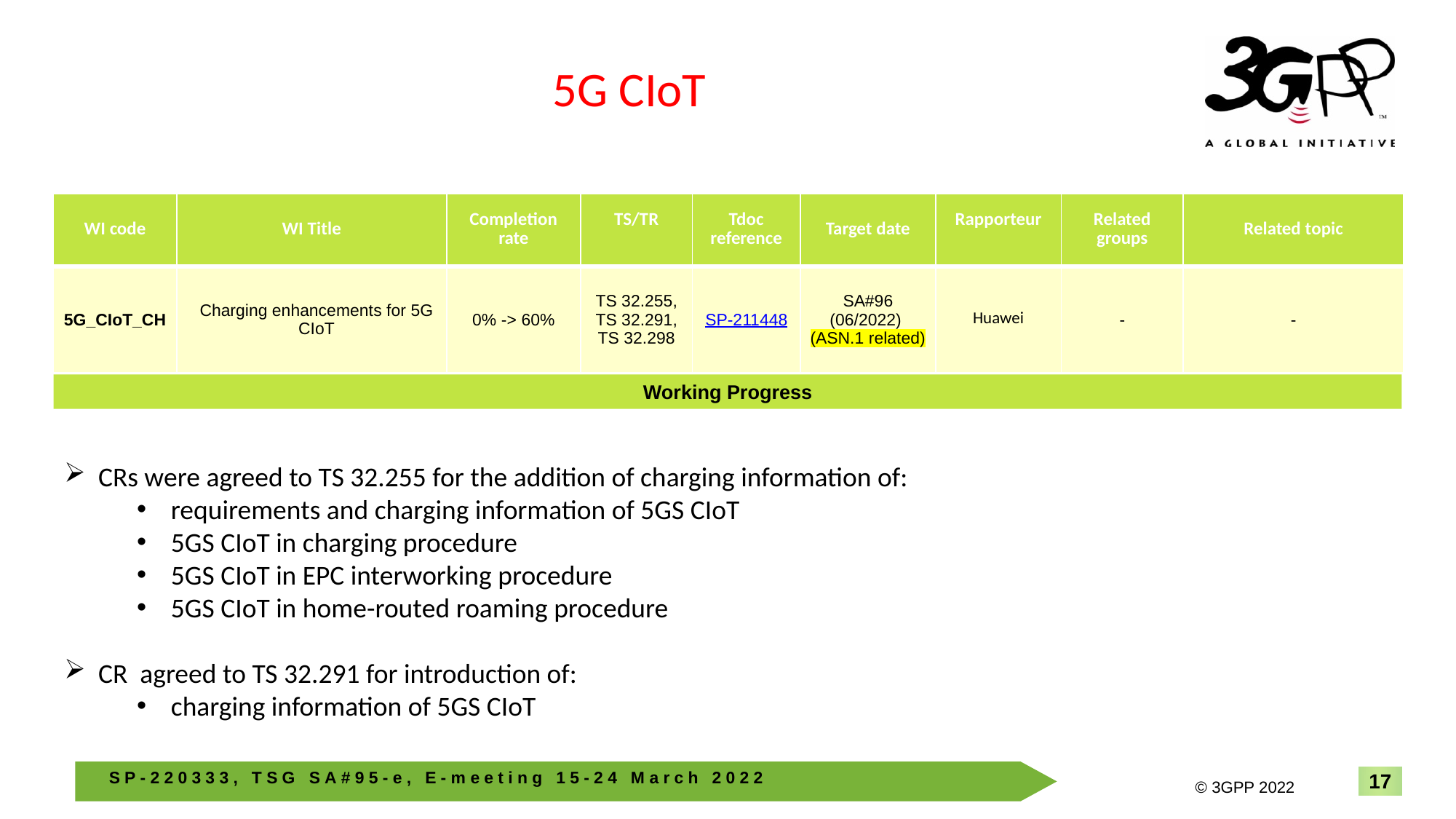

5G CIoT
| WI code | WI Title | Completion rate | TS/TR | Tdoc reference | Target date | Rapporteur | Related groups | Related topic |
| --- | --- | --- | --- | --- | --- | --- | --- | --- |
| 5G\_CIoT\_CH | Charging enhancements for 5G CIoT | 0% -> 60% | TS 32.255, TS 32.291, TS 32.298 | SP-211448 | SA#96 (06/2022) (ASN.1 related) | Huawei | - | - |
Working Progress

CRs were agreed to TS 32.255 for the addition of charging information of:
requirements and charging information of 5GS CIoT
5GS CIoT in charging procedure
5GS CIoT in EPC interworking procedure
5GS CIoT in home-routed roaming procedure

CR  agreed to TS 32.291 for introduction of:
charging information of 5GS CIoT